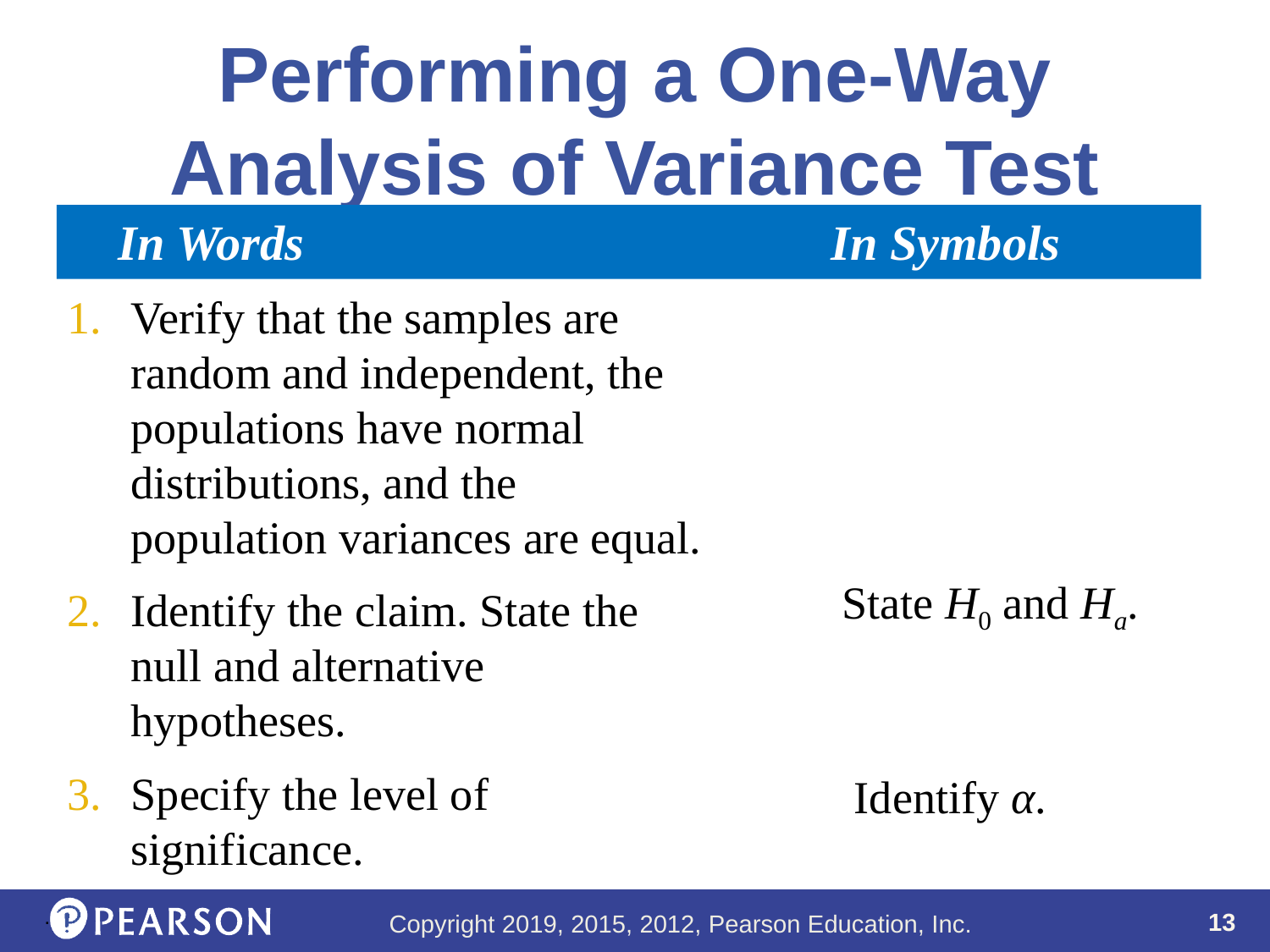

# Performing a One-Way Analysis of Variance Test
    In Words					In Symbols
Verify that the samples are random and independent, the populations have normal distributions, and the population variances are equal.
Identify the claim. State the null and alternative hypotheses.
Specify the level of significance.
State H0 and Ha.
Identify α.
.